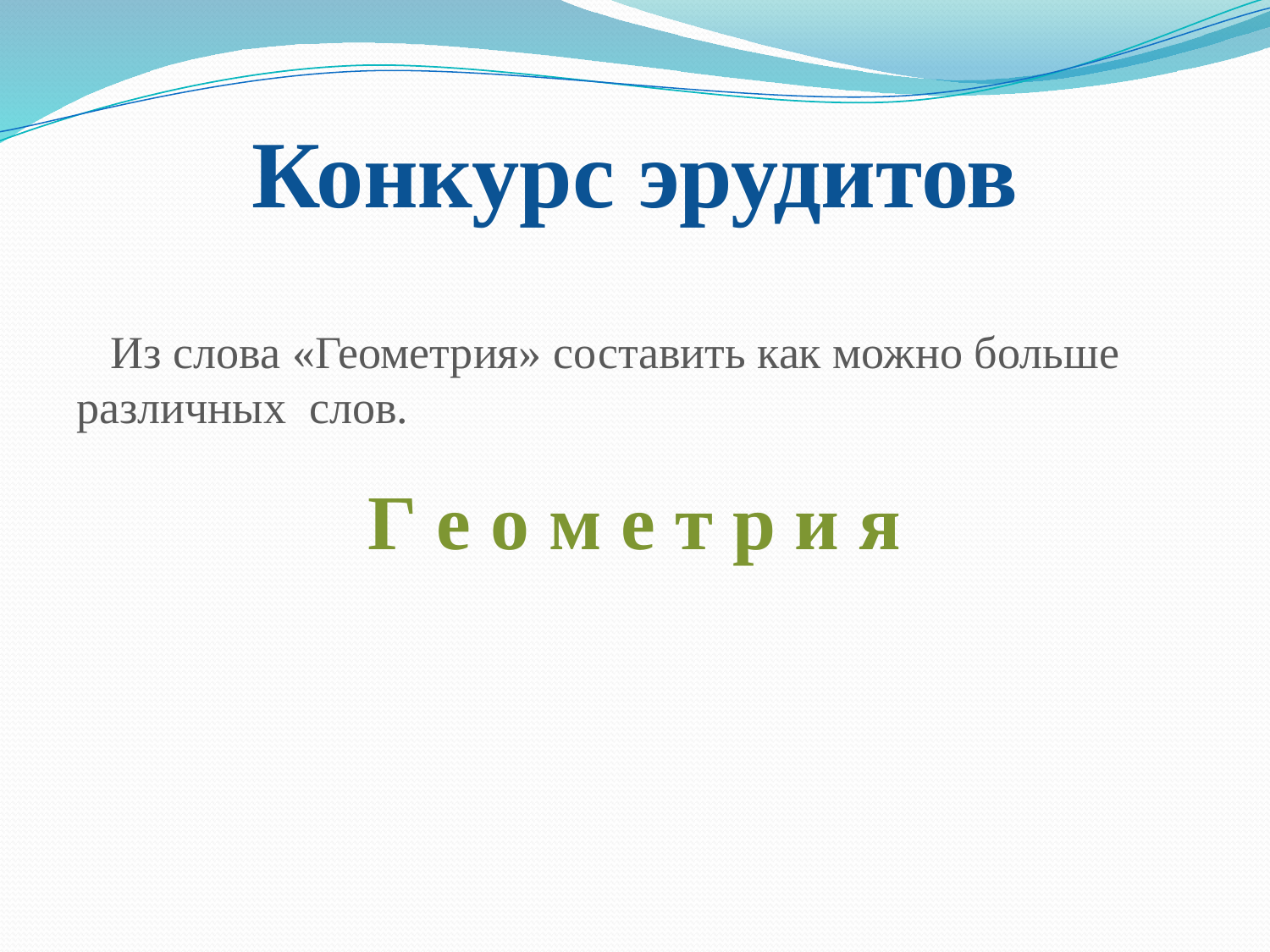

Конкурс эрудитов
   Из слова «Геометрия» составить как можно больше различных  слов.
Г е о м е т р и я